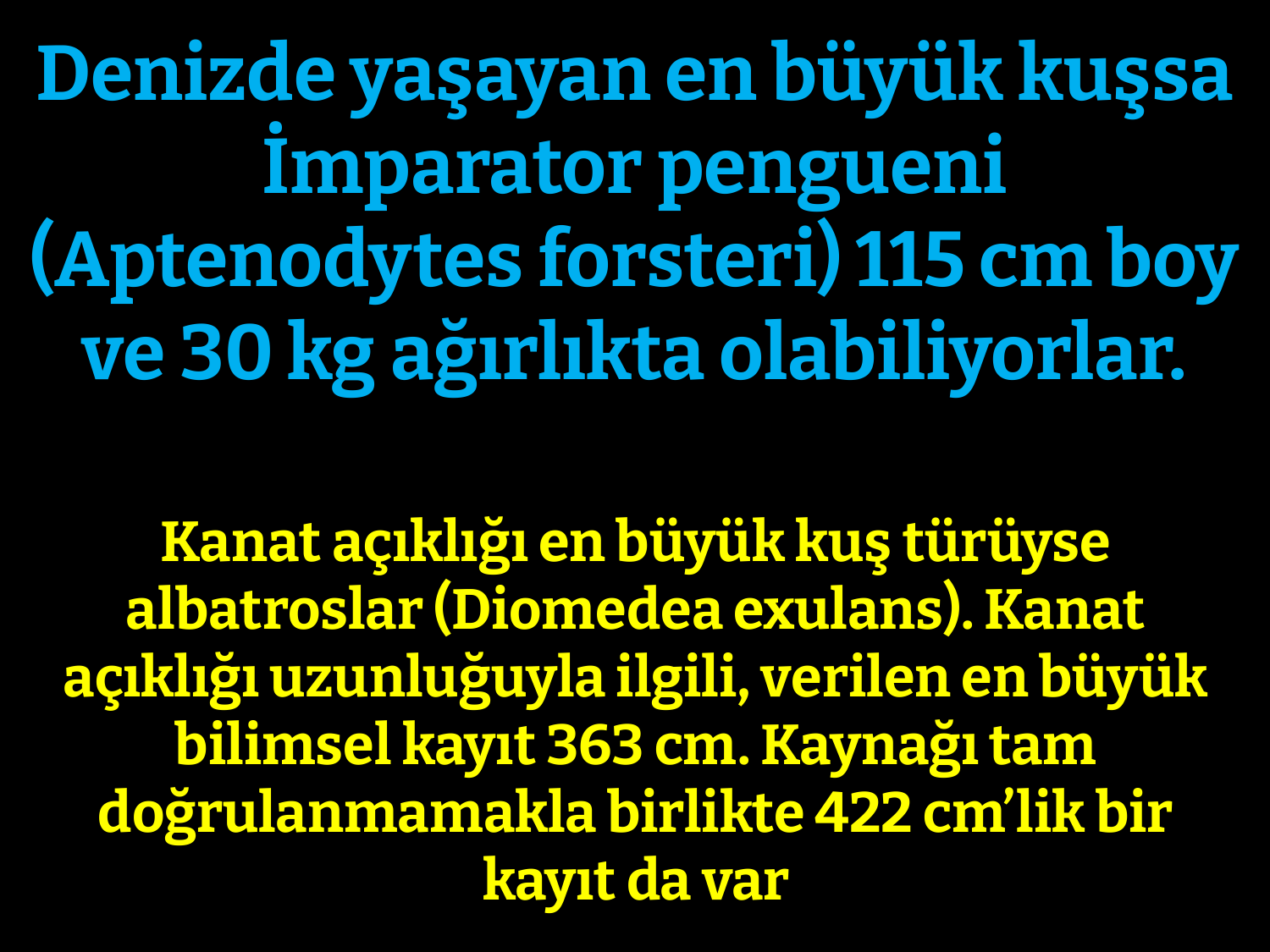

Denizde yaşayan en büyük kuşsa İmparator pengueni (Aptenodytes forsteri) 115 cm boy ve 30 kg ağırlıkta olabiliyorlar.
#
Kanat açıklığı en büyük kuş türüyse albatroslar (Diomedea exulans). Kanat açıklığı uzunluğuyla ilgili, verilen en büyük bilimsel kayıt 363 cm. Kaynağı tam doğrulanmamakla birlikte 422 cm’lik bir kayıt da var